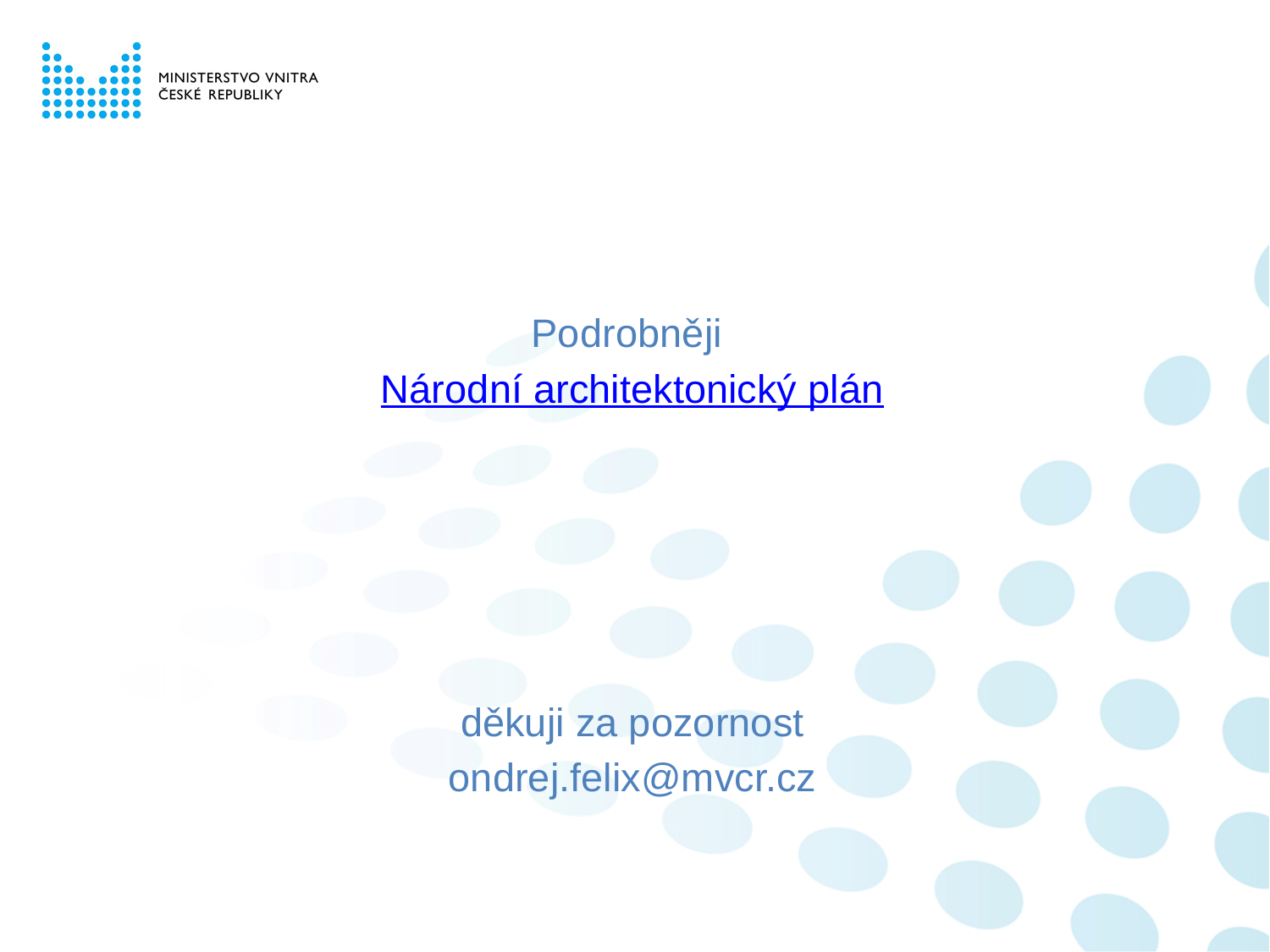

#

Podrobněji
Národní architektonický plán

děkuji za pozornost
ondrej.felix@mvcr.cz